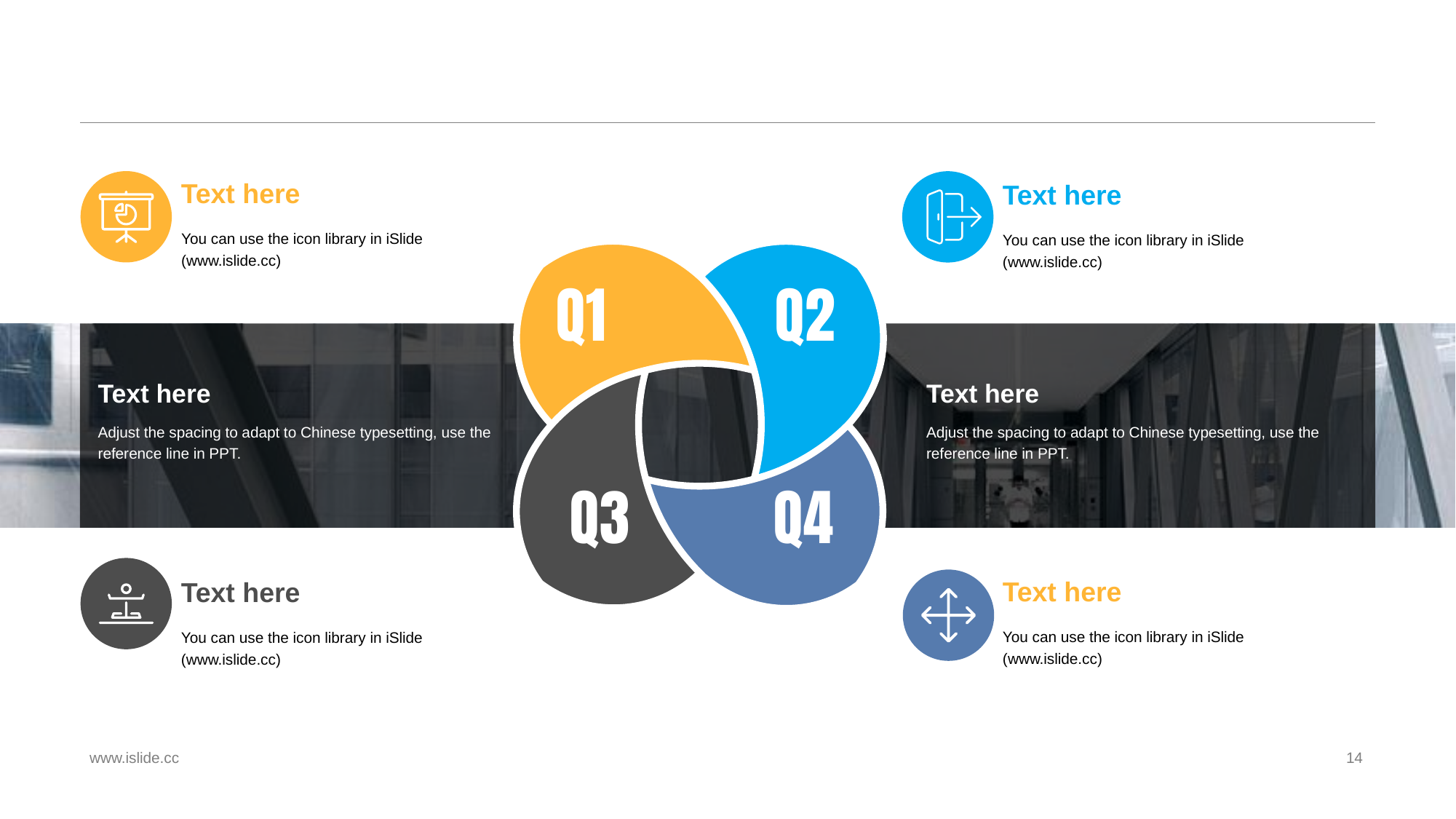

#
Text here

Text here

You can use the icon library in iSlide  (www.islide.cc)
You can use the icon library in iSlide  (www.islide.cc)

Q1
Q2

Text here
Text here

Adjust the spacing to adapt to Chinese typesetting, use the reference line in PPT.
Adjust the spacing to adapt to Chinese typesetting, use the reference line in PPT.

Q3
Q4

Text here
Text here

You can use the icon library in iSlide  (www.islide.cc)
You can use the icon library in iSlide  (www.islide.cc)
www.islide.cc
14